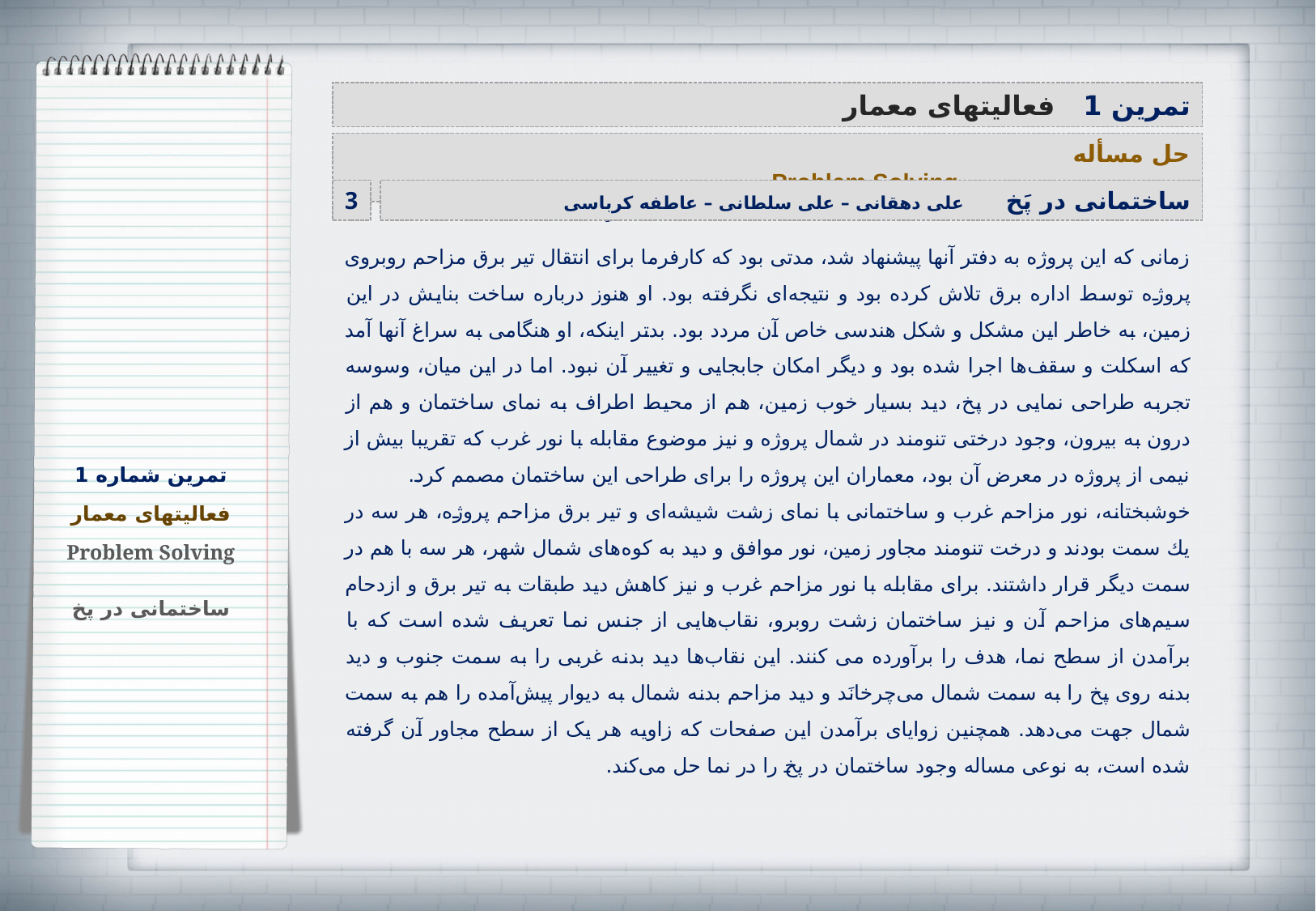

تمرین 1   فعالیت‏های معمار
حل مسأله                                                                                                                    Problem Solving
علی دهقانی، علی سلطانی، عاطفه کرباسی
3
ساختمانی در پَخ     علی دهقانی – علی سلطانی – عاطفه کرباسی
زمانی كه این پروژه به دفتر آنها پیشنهاد شد، مدتی بود كه كارفرما برای انتقال تیر برق مزاحم روبروی پروژه توسط اداره برق تلاش کرده بود و نتیجه‌ای نگرفته بود. او هنوز درباره ساخت بنایش در این زمین، به خاطر این مشكل و شكل هندسی خاص آن مردد بود. بدتر اینکه، او هنگامی به سراغ آنها آمد كه اسكلت و سقف‌ها اجرا شده بود و دیگر امكان جابجایی و تغییر آن نبود. اما در این میان، وسوسه تجربه طراحی نمایی در پخ، دید بسیار خوب زمین، هم از محیط اطراف به نمای ساختمان و هم از درون به بیرون، وجود درختی تنومند در شمال پروژه و نیز موضوع مقابله با نور غرب كه تقریبا بیش از نیمی از پروژه در معرض آن بود، معماران این پروژه را برای طراحی این ساختمان مصمم كرد.
خوشبختانه، نور مزاحم غرب و ساختمانی با نمای زشت شیشه‌ای و تیر برق مزاحم پروژه، هر سه در یك سمت بودند و درخت تنومند مجاور زمین، نور موافق و دید به كوه‌های شمال شهر، هر سه با هم در سمت دیگر قرار داشتند. برای مقابله با نور مزاحم غرب و نیز كاهش دید طبقات به تیر برق و ازدحام سیم‌های مزاحم آن و نیز ساختمان زشت روبرو، نقاب‌هایی از جنس نما تعریف شده است كه با برآمدن از سطح نما، هدف را برآورده می كنند. این نقاب‌ها دید بدنه غربی را به سمت جنوب و دید بدنه روی پخ را به سمت شمال می‌چرخانَد و دید مزاحم بدنه شمال به دیوار پیش‌آمده را هم به سمت شمال جهت می‌دهد. همچنین زوایای برآمدن این صفحات که زاویه هر یک از سطح مجاور آن گرفته شده است، به نوعی مساله وجود ساختمان در پخ را در نما حل می‌کند.

تمرین شماره 1
فعالیت‏های معمار
Problem Solving
ساختمانی در پخ